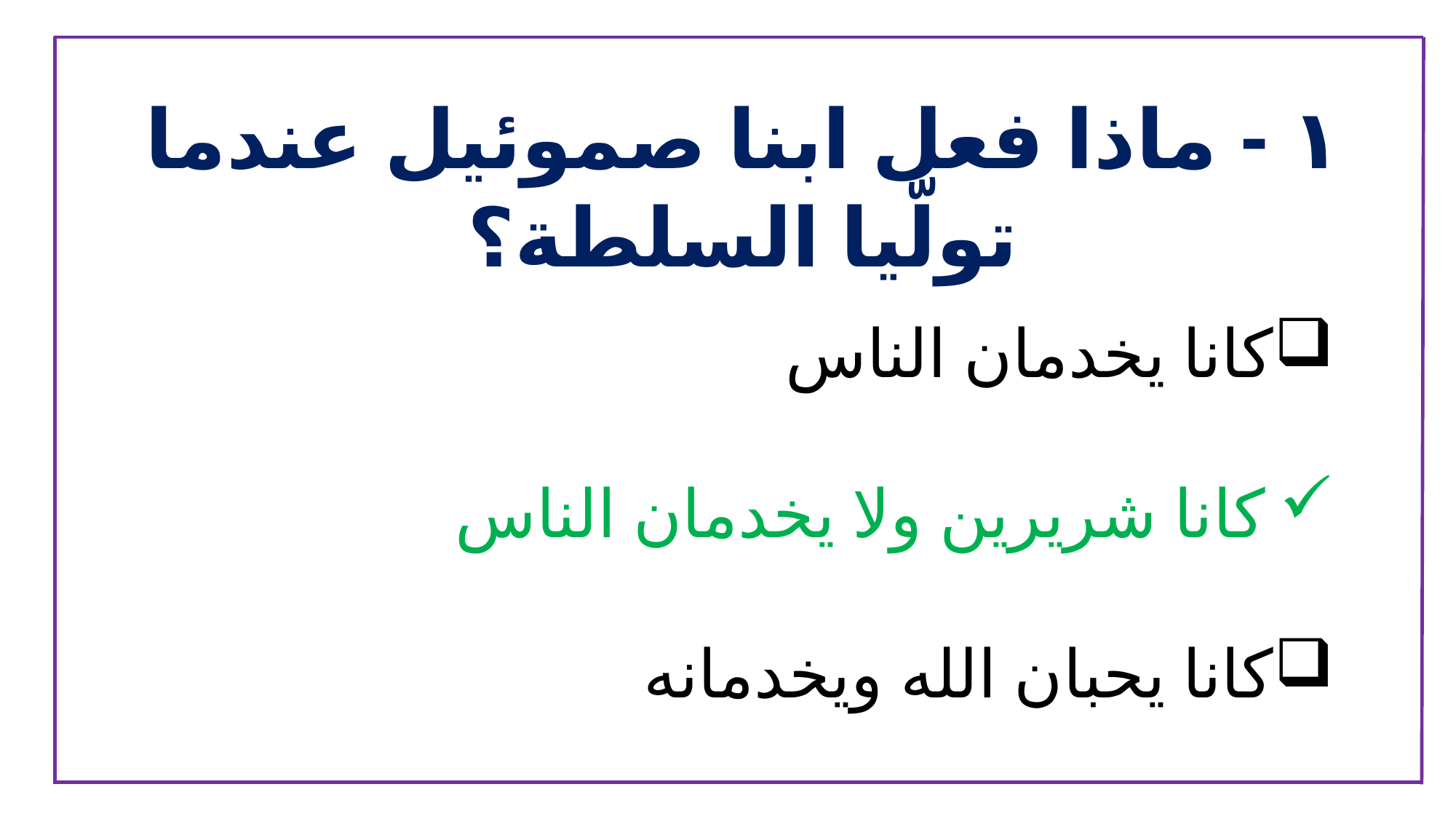

١ - ماذا فعل ابنا صموئيل عندما تولّيا السلطة؟
كانا يخدمان الناس
كانا شريرين ولا يخدمان الناس
كانا يحبان الله ويخدمانه